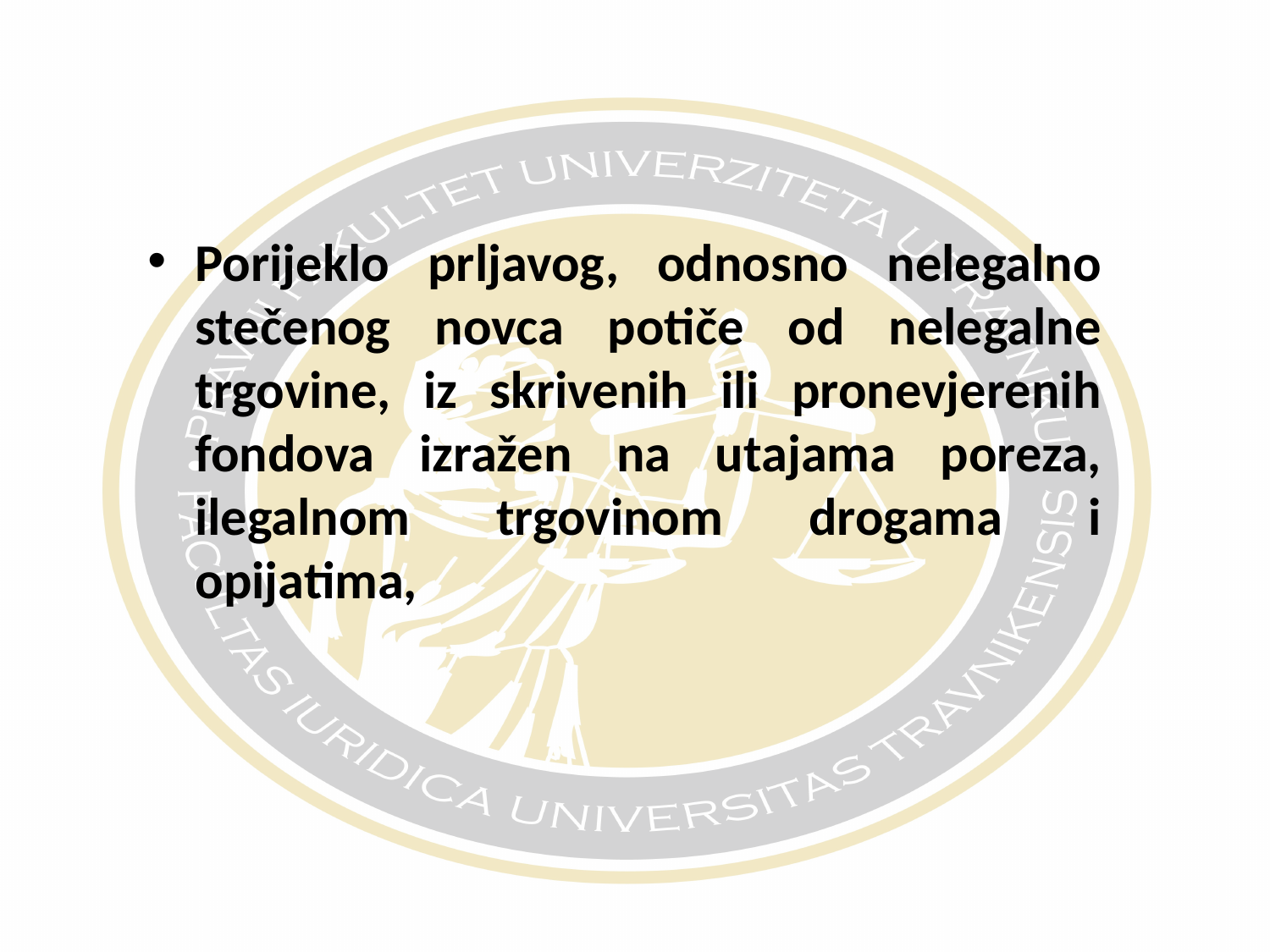

#
Porijeklo prljavog, odnosno nelegalno stečenog novca potiče od nelegalne trgovine, iz skrivenih ili pronevjerenih fondova izražen na utajama poreza, ilegalnom trgovinom drogama i opijatima,